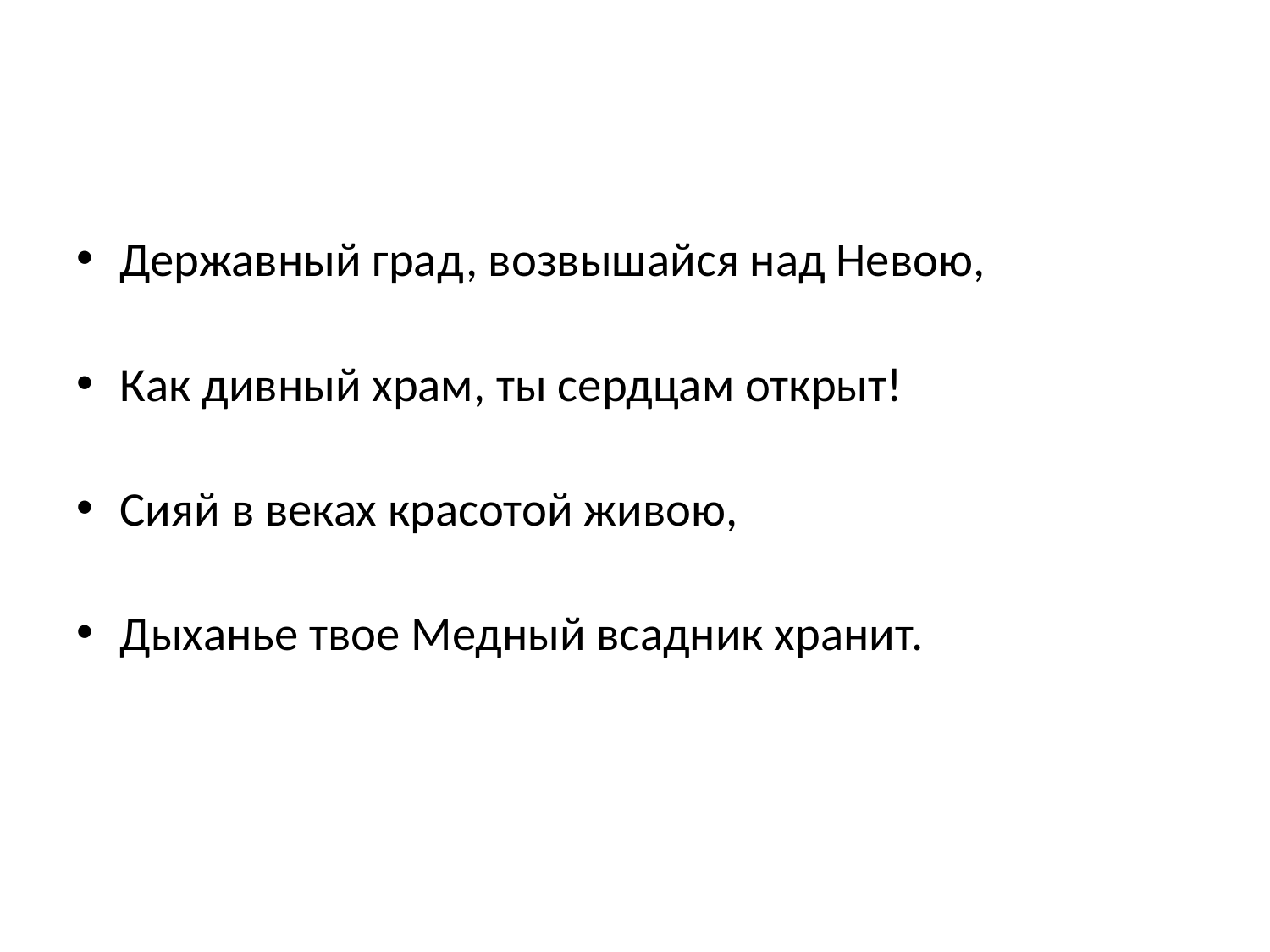

#
Державный град, возвышайся над Невою,
Как дивный храм, ты сердцам открыт!
Сияй в веках красотой живою,
Дыханье твое Медный всадник хранит.